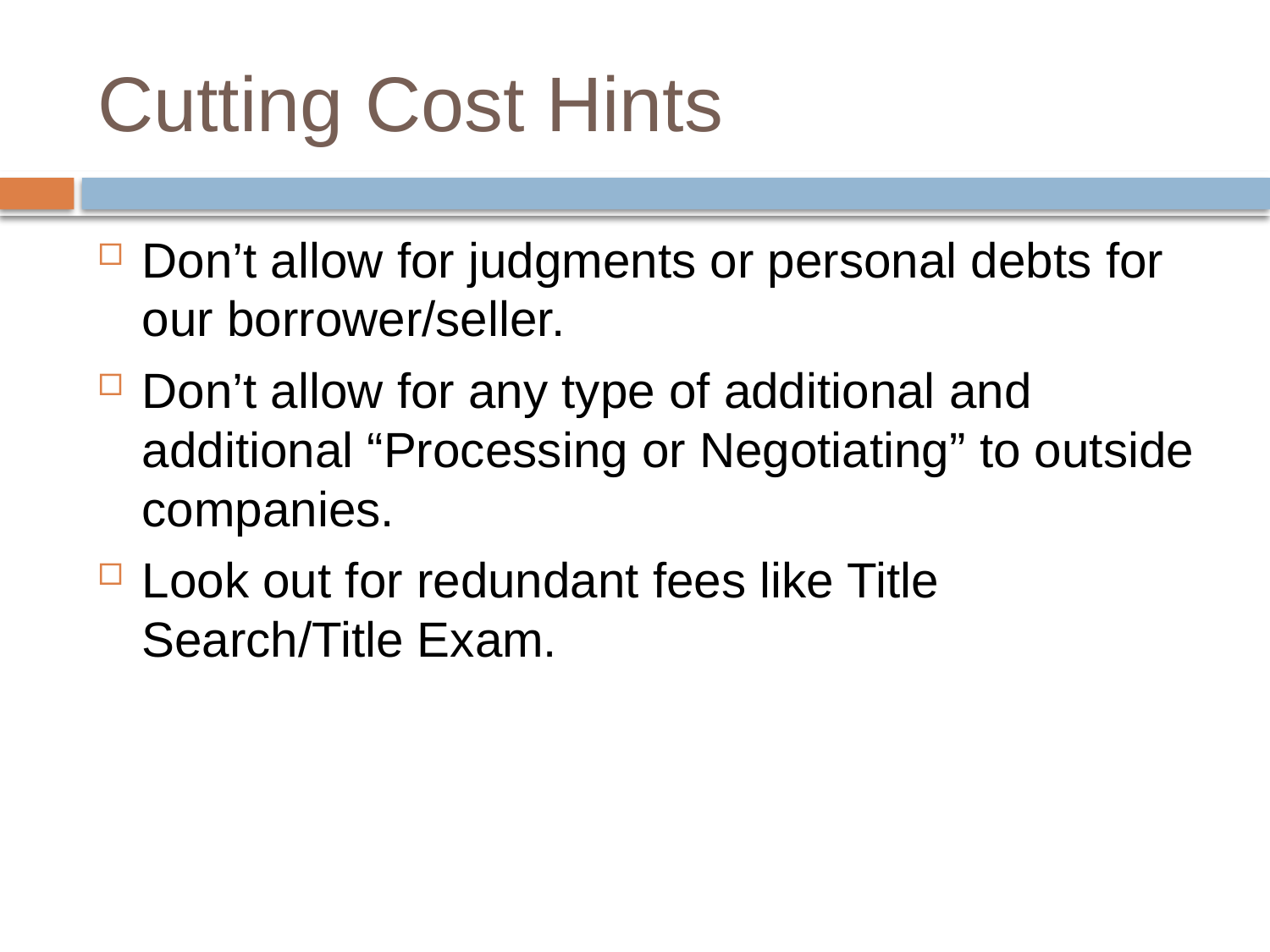

# Cutting Cost Hints
Don’t allow for judgments or personal debts for our borrower/seller.
Don’t allow for any type of additional and additional “Processing or Negotiating” to outside companies.
Look out for redundant fees like Title Search/Title Exam.